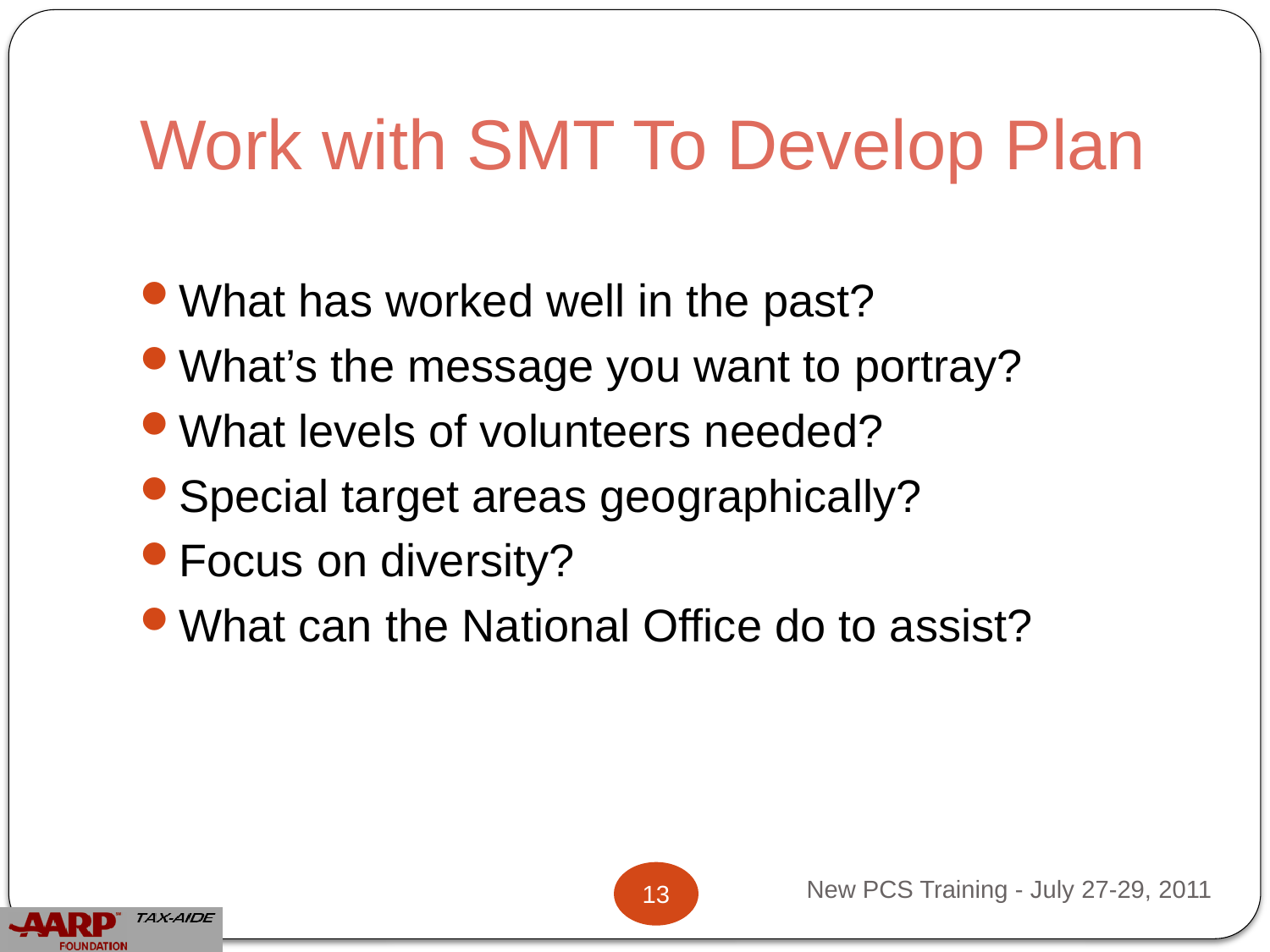

# Work with SMT To Develop Plan
What has worked well in the past?
What’s the message you want to portray?
What levels of volunteers needed?
Special target areas geographically?
Focus on diversity?
What can the National Office do to assist?

New PCS Training - July 27-29, 2011
13